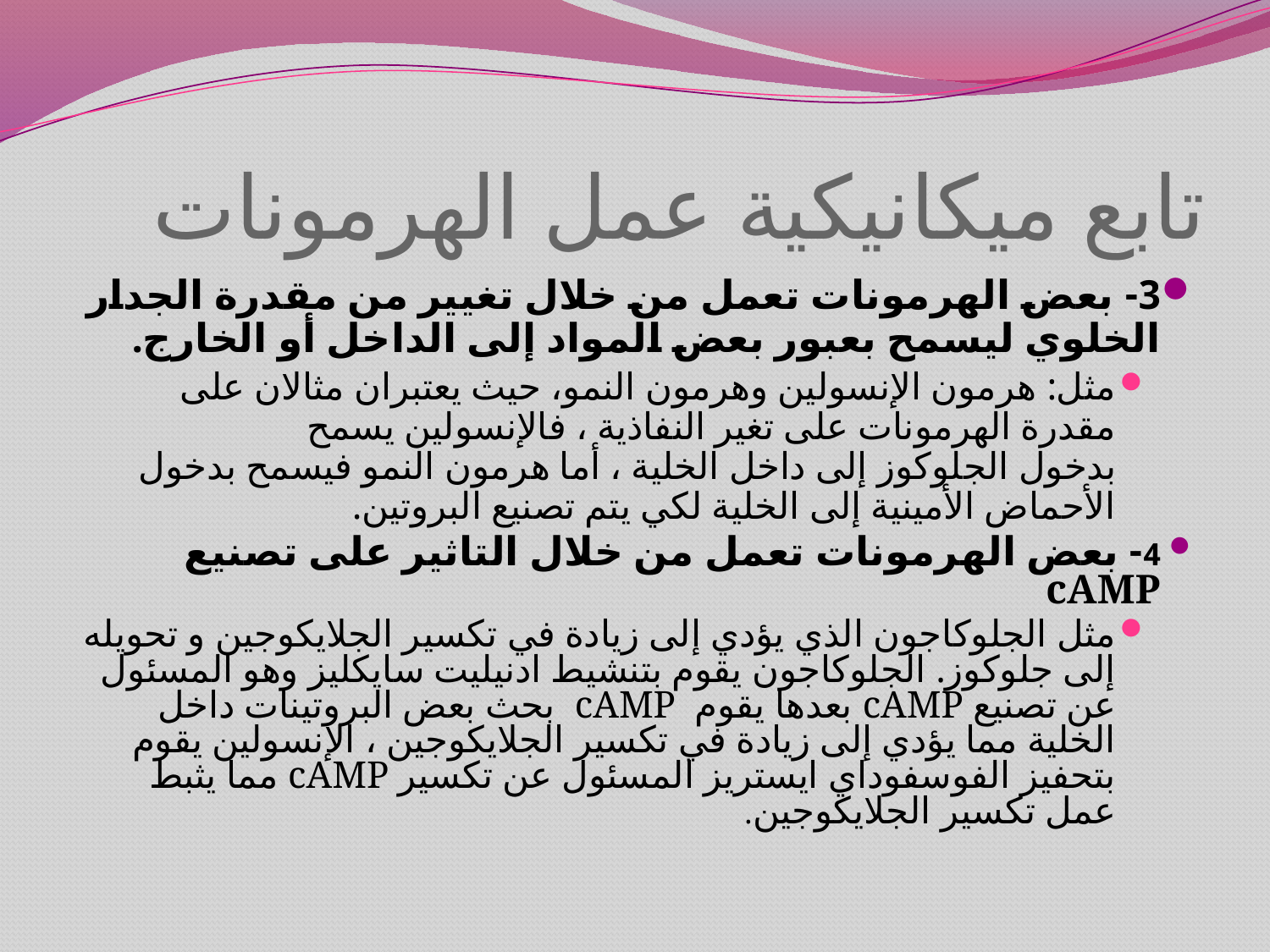

# تابع ميكانيكية عمل الهرمونات
3- بعض الهرمونات تعمل من خلال تغيير من مقدرة الجدار الخلوي ليسمح بعبور بعض المواد إلى الداخل أو الخارج.
مثل: هرمون الإنسولين وهرمون النمو، حيث يعتبران مثالان على مقدرة الهرمونات على تغير النفاذية ، فالإنسولين يسمح بدخول الجلوكوز إلى داخل الخلية ، أما هرمون النمو فيسمح بدخول الأحماض الأمينية إلى الخلية لكي يتم تصنيع البروتين.
4- بعض الهرمونات تعمل من خلال التاثير على تصنيع cAMP
مثل الجلوكاجون الذي يؤدي إلى زيادة في تكسير الجلايكوجين و تحويله إلى جلوكوز. الجلوكاجون يقوم بتنشيط ادنيليت سايكليز وهو المسئول عن تصنيع cAMP بعدها يقوم  cAMP  بحث بعض البروتينات داخل الخلية مما يؤدي إلى زيادة في تكسير الجلايكوجين ، الإنسولين يقوم  بتحفيز الفوسفوداي ايستريز المسئول عن تكسير cAMP مما يثبط عمل تكسير الجلايكوجين.